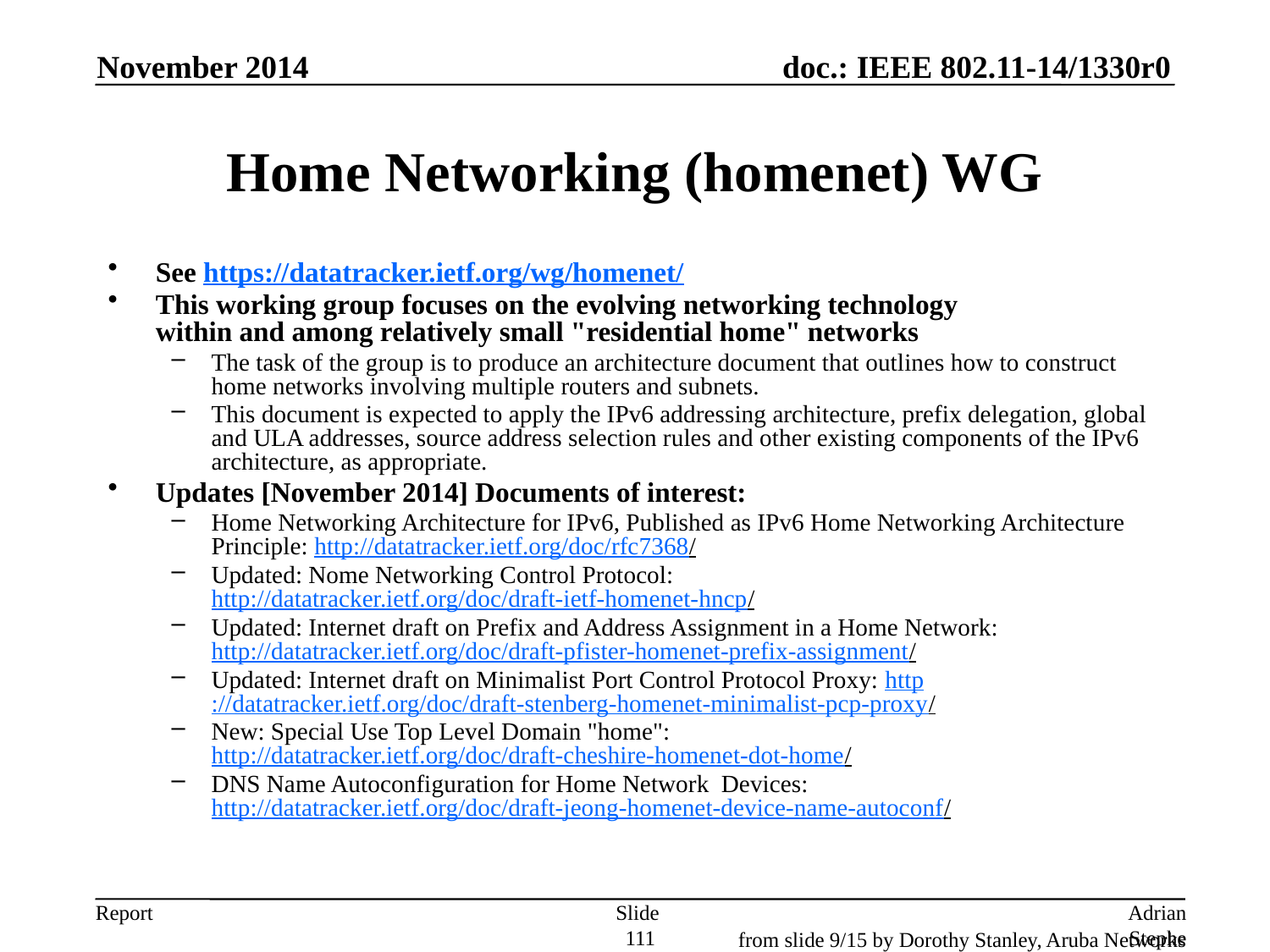

November 2014
# Home Networking (homenet) WG
See https://datatracker.ietf.org/wg/homenet/
This working group focuses on the evolving networking technology
within and among relatively small "residential home" networks
The task of the group is to produce an architecture document that outlines how to construct home networks involving multiple routers and subnets.
This document is expected to apply the IPv6 addressing architecture, prefix delegation, global and ULA addresses, source address selection rules and other existing components of the IPv6
architecture, as appropriate.
Updates [November 2014] Documents of interest:
Home Networking Architecture for IPv6, Published as IPv6 Home Networking Architecture Principle: http://datatracker.ietf.org/doc/rfc7368/
Updated: Nome Networking Control Protocol: http://datatracker.ietf.org/doc/draft-ietf-homenet-hncp/
Updated: Internet draft on Prefix and Address Assignment in a Home Network: http://datatracker.ietf.org/doc/draft-pfister-homenet-prefix-assignment/
Updated: Internet draft on Minimalist Port Control Protocol Proxy: http://datatracker.ietf.org/doc/draft-stenberg-homenet-minimalist-pcp-proxy/
New: Special Use Top Level Domain "home": http://datatracker.ietf.org/doc/draft-cheshire-homenet-dot-home/
DNS Name Autoconfiguration for Home Network  Devices: http://datatracker.ietf.org/doc/draft-jeong-homenet-device-name-autoconf/

Slide 111
Adrian Stephens, Intel Corporation
from slide 9/15 by Dorothy Stanley, Aruba Networks